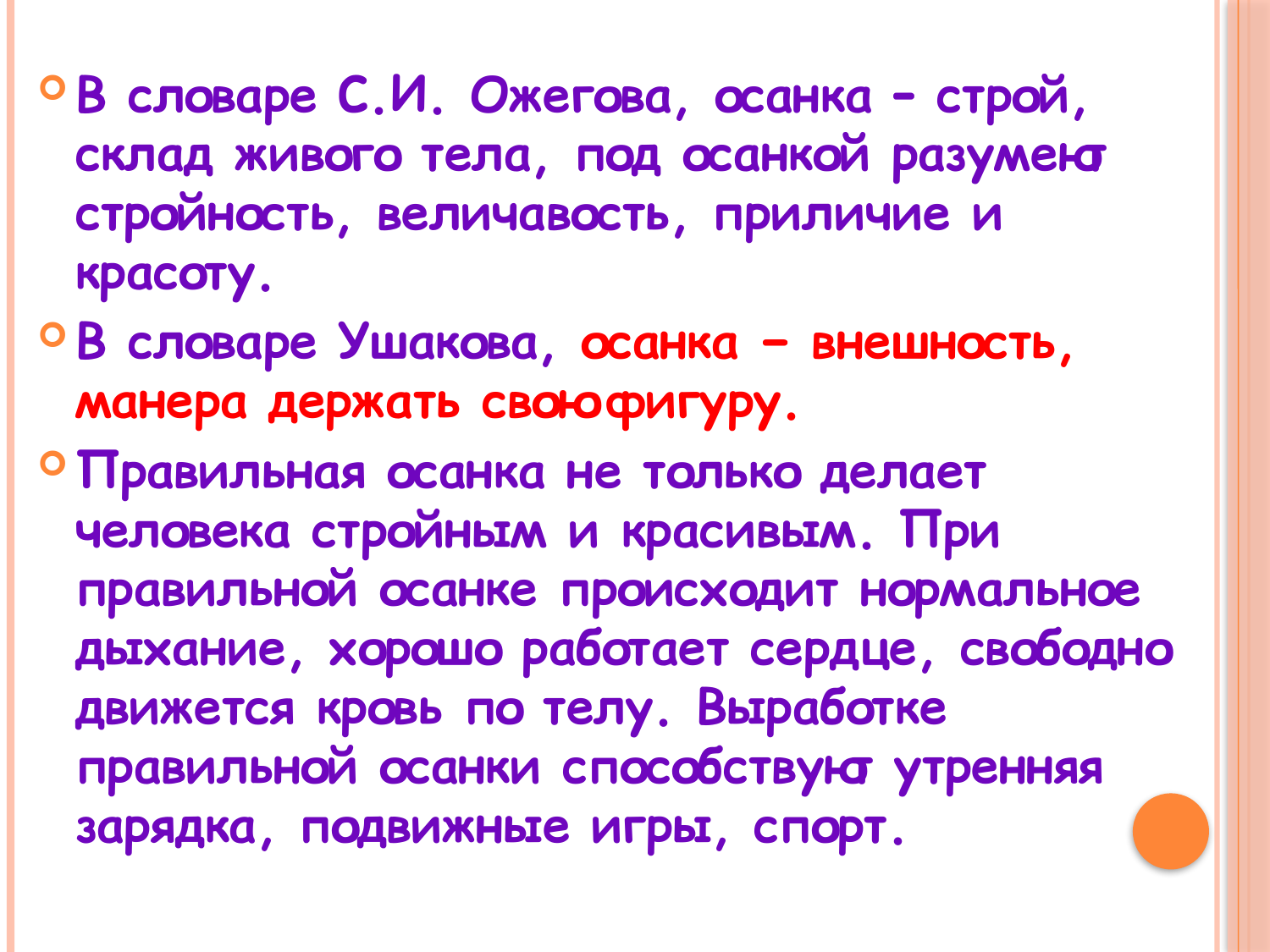

#
В словаре С.И. Ожегова, осанка – строй, склад живого тела, под осанкой разумеют стройность, величавость, приличие и красоту.
В словаре Ушакова, осанка − внешность, манера держать свою фигуру.
Правильная осанка не только делает человека стройным и красивым. При правильной осанке происходит нормальное дыхание, хорошо работает сердце, свободно движется кровь по телу. Выработке правильной осанки способствуют утренняя зарядка, подвижные игры, спорт.